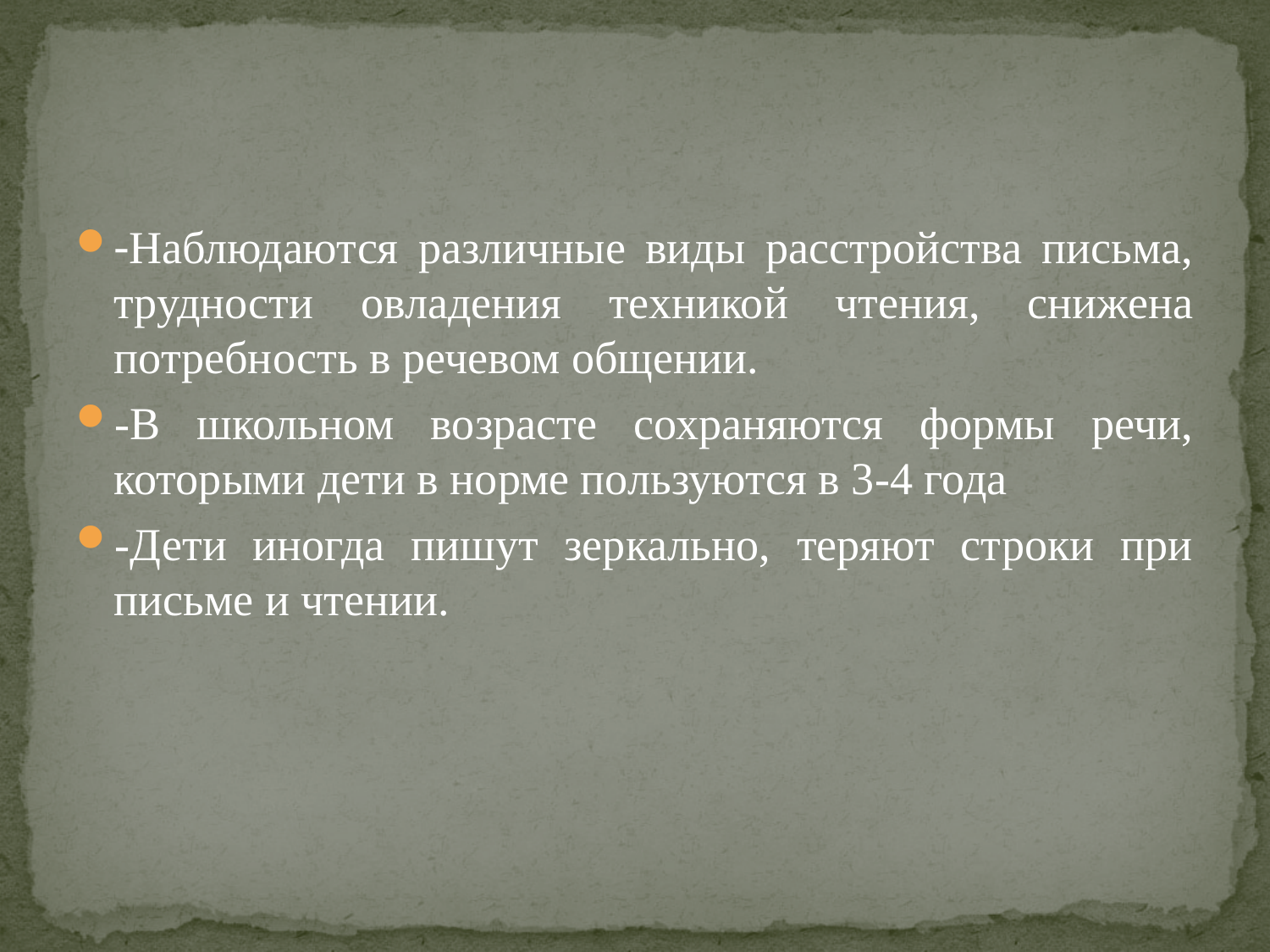

#
-Наблюдаются различные виды расстройства письма, трудности овладения техникой чтения, снижена потребность в речевом общении.
-В школьном возрасте сохраняются формы речи, которыми дети в норме пользуются в 3-4 года
-Дети иногда пишут зеркально, теряют строки при письме и чтении.